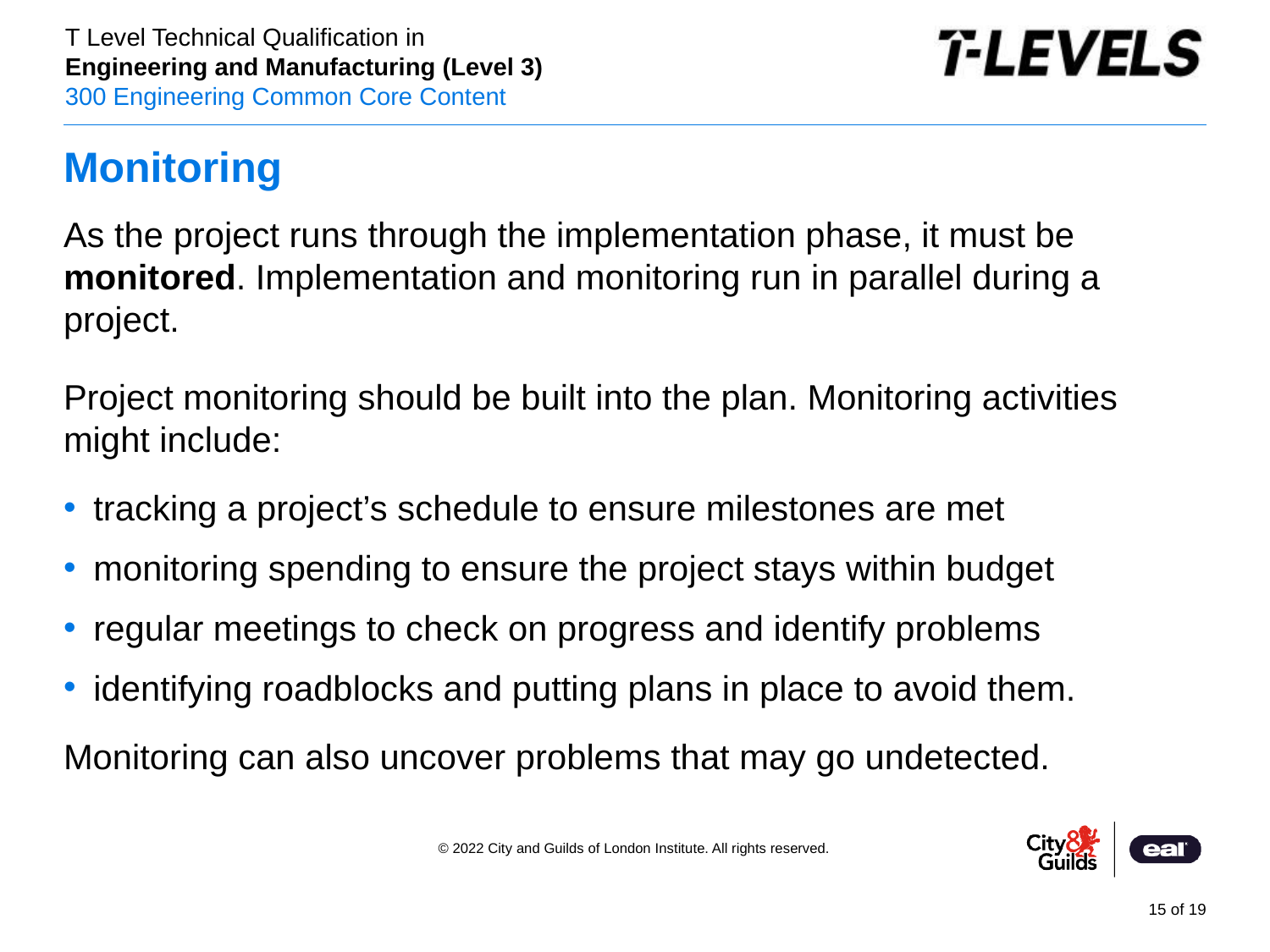

# Monitoring
As the project runs through the implementation phase, it must be monitored. Implementation and monitoring run in parallel during a project.
Project monitoring should be built into the plan. Monitoring activities might include:
tracking a project’s schedule to ensure milestones are met
monitoring spending to ensure the project stays within budget
regular meetings to check on progress and identify problems
identifying roadblocks and putting plans in place to avoid them.
Monitoring can also uncover problems that may go undetected.